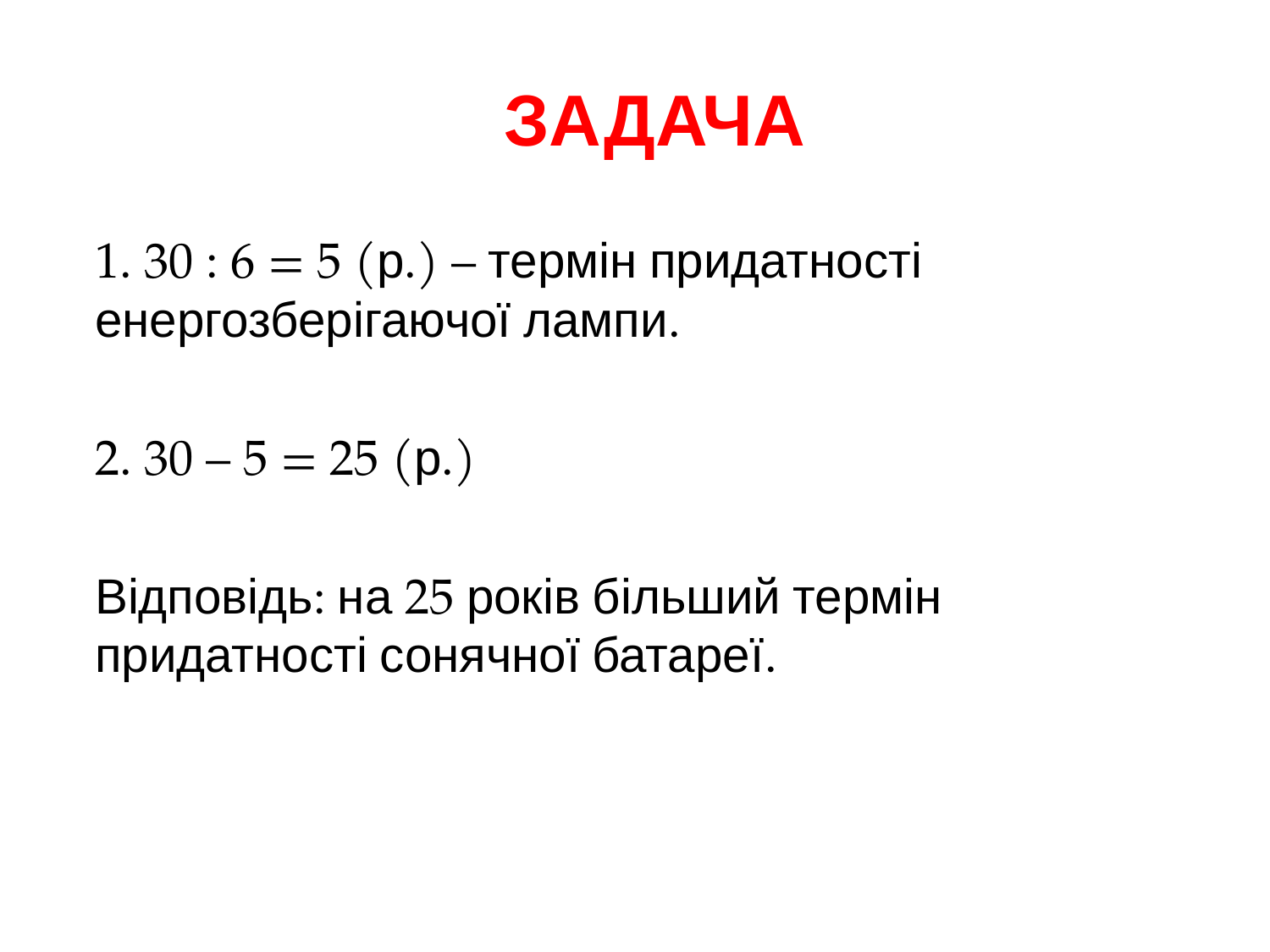

# ЗАДАЧА
1. 30 : 6 = 5 (р.) – термін придатності енергозберігаючої лампи.

2. 30 – 5 = 25 (р.)

Відповідь: на 25 років більший термін придатності сонячної батареї.